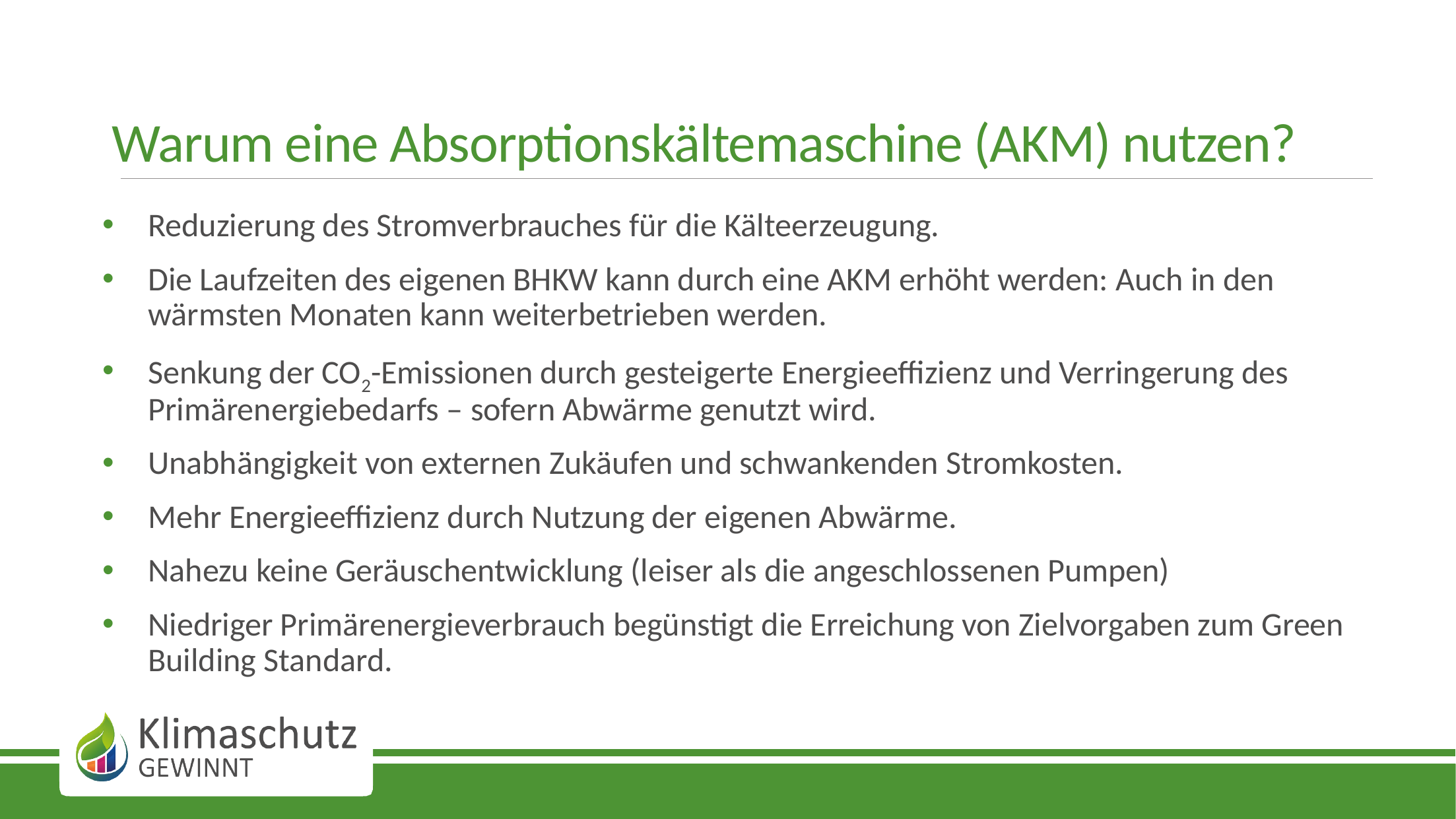

# Warum eine Absorptionskältemaschine (AKM) nutzen?
Reduzierung des Stromverbrauches für die Kälteerzeugung.
Die Laufzeiten des eigenen BHKW kann durch eine AKM erhöht werden: Auch in den wärmsten Monaten kann weiterbetrieben werden.
Senkung der CO2-Emissionen durch gesteigerte Energieeffizienz und Verringerung des Primärenergiebedarfs – sofern Abwärme genutzt wird.
Unabhängigkeit von externen Zukäufen und schwankenden Stromkosten.
Mehr Energieeffizienz durch Nutzung der eigenen Abwärme.
Nahezu keine Geräuschentwicklung (leiser als die angeschlossenen Pumpen)
Niedriger Primärenergieverbrauch begünstigt die Erreichung von Zielvorgaben zum Green Building Standard.